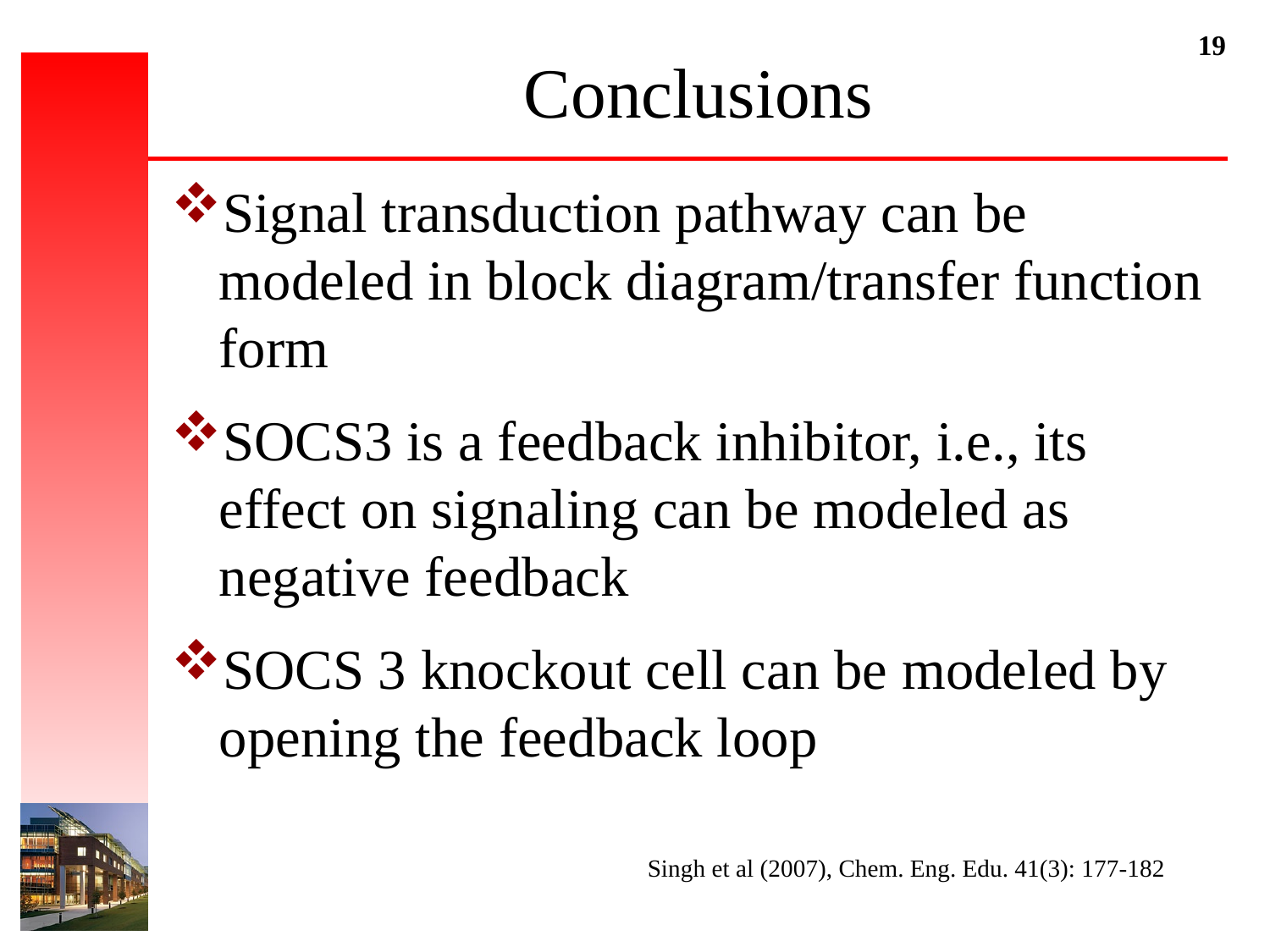

# Conclusions
Signal transduction pathway can be modeled in block diagram/transfer function form
SOCS3 is a feedback inhibitor, i.e., its effect on signaling can be modeled as negative feedback
SOCS 3 knockout cell can be modeled by opening the feedback loop
Singh et al (2007), Chem. Eng. Edu. 41(3): 177-182